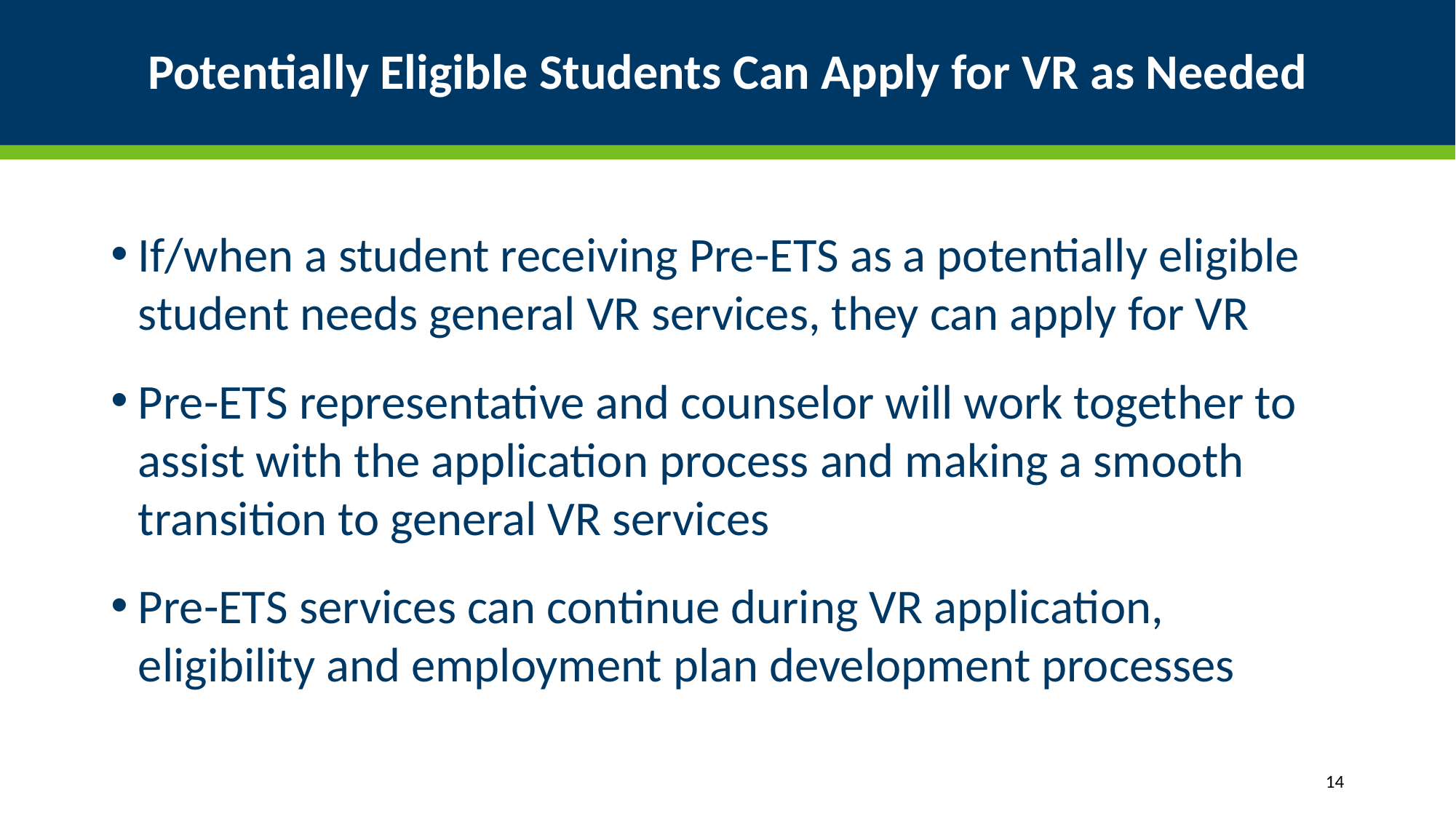

# Potentially Eligible Students Can Apply for VR as Needed
If/when a student receiving Pre-ETS as a potentially eligible student needs general VR services, they can apply for VR
Pre-ETS representative and counselor will work together to assist with the application process and making a smooth transition to general VR services
Pre-ETS services can continue during VR application, eligibility and employment plan development processes
14